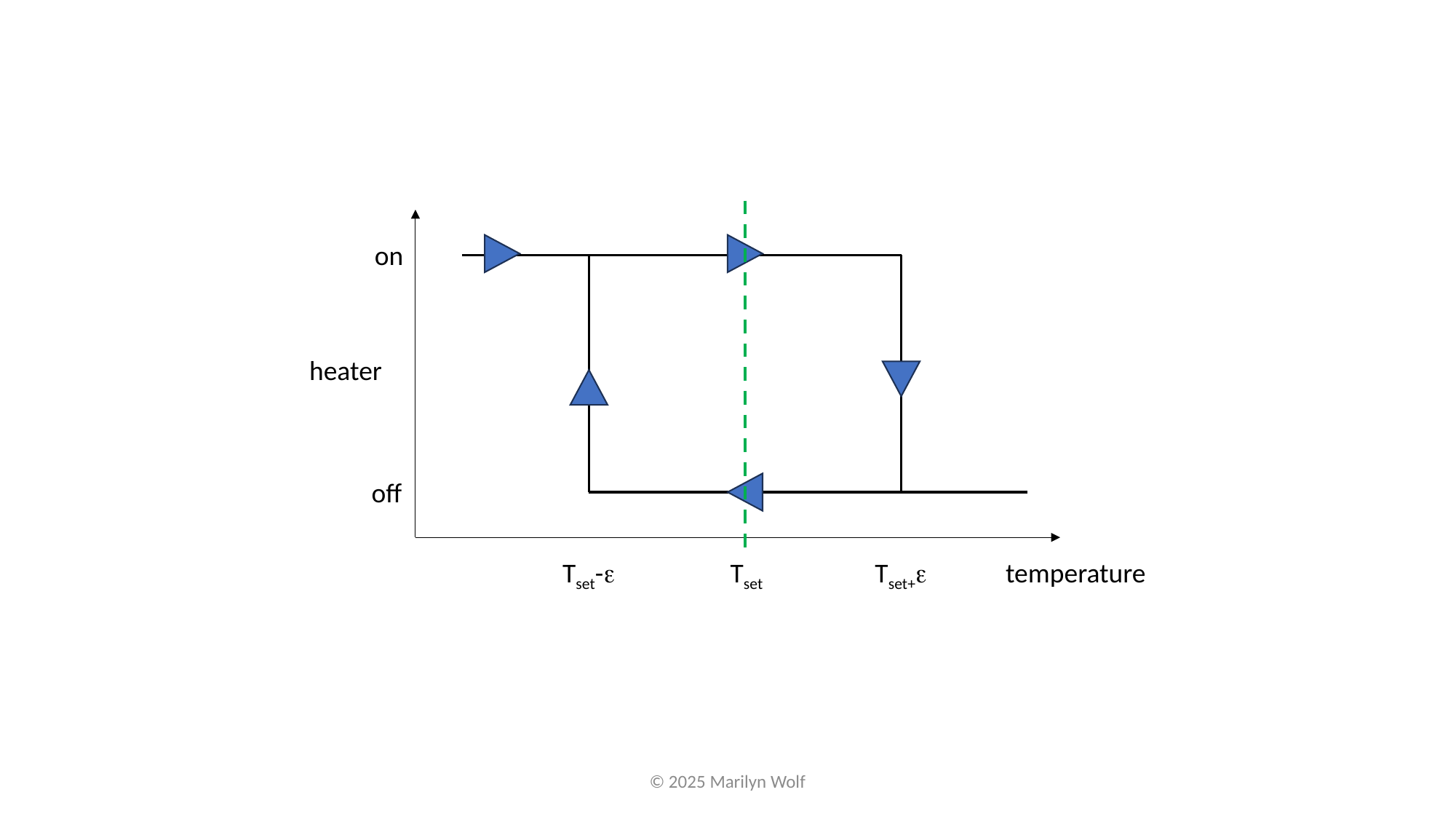

on

heater

off

Tset-ε
Tset+ε
temperature
Tset
© 2025 Marilyn Wolf